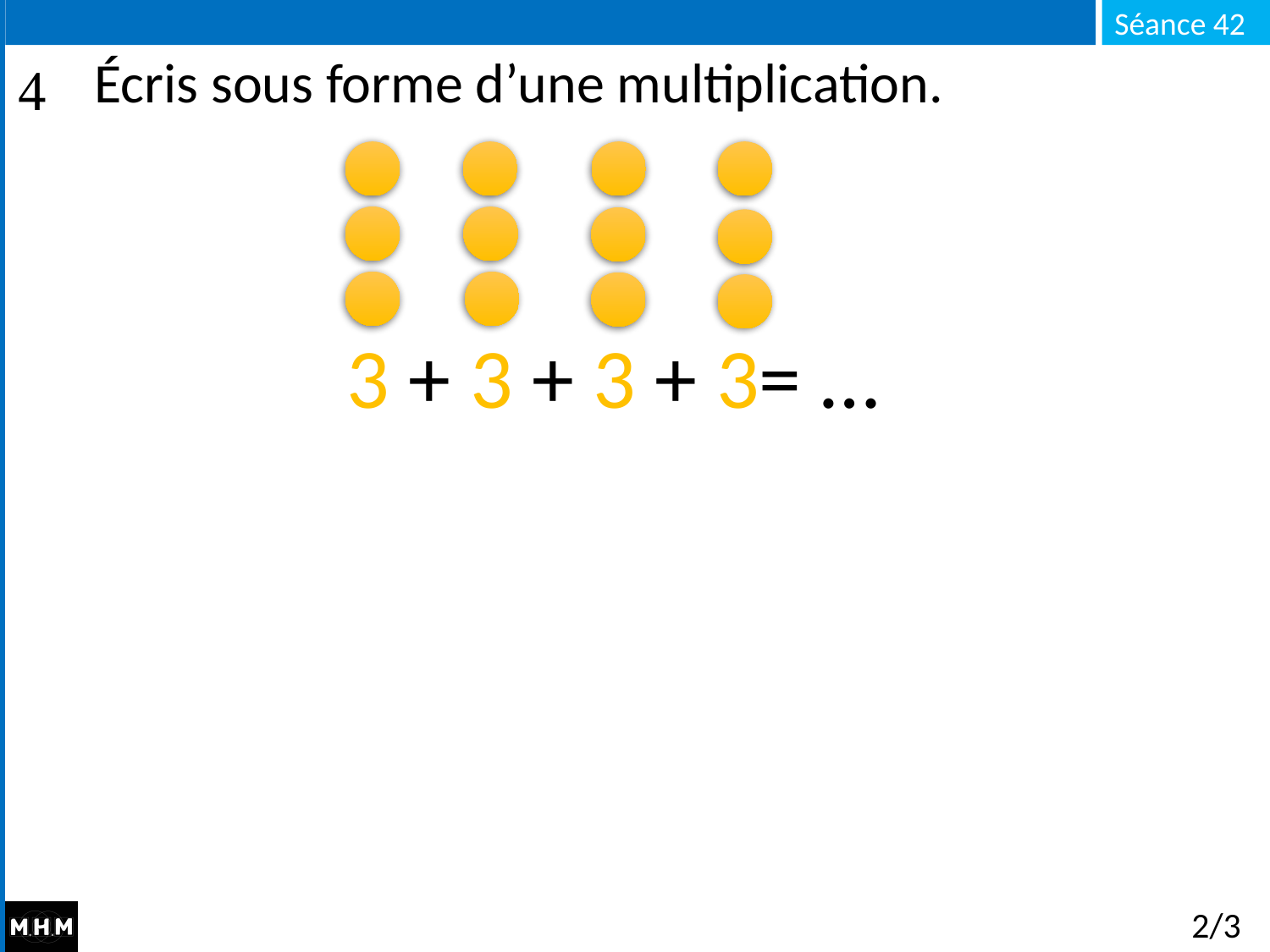

# Écris sous forme d’une multiplication.

3 + 3 + 3 + 3= …
2/3